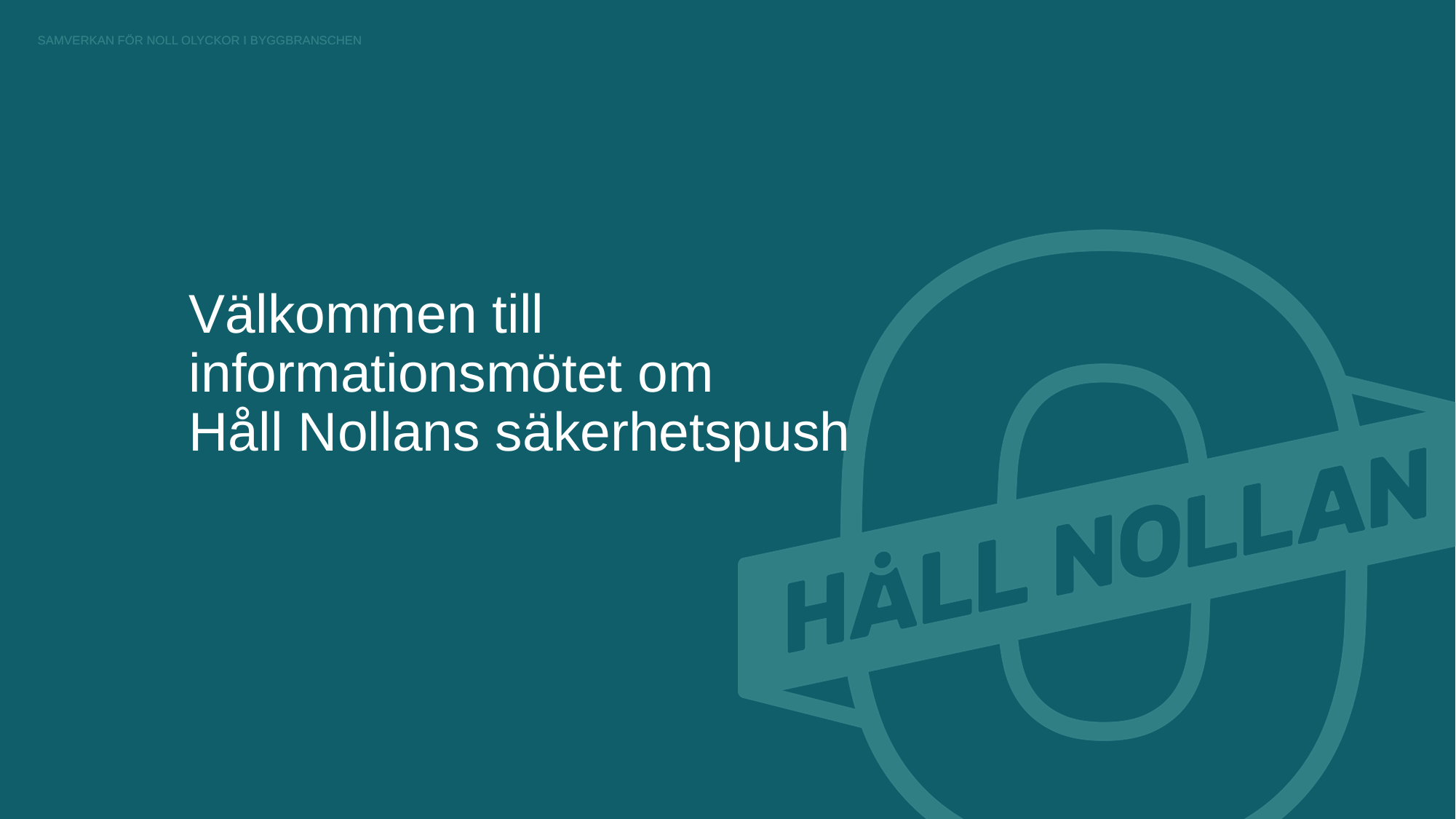

# Välkommen till informationsmötet om Håll Nollans säkerhetspush